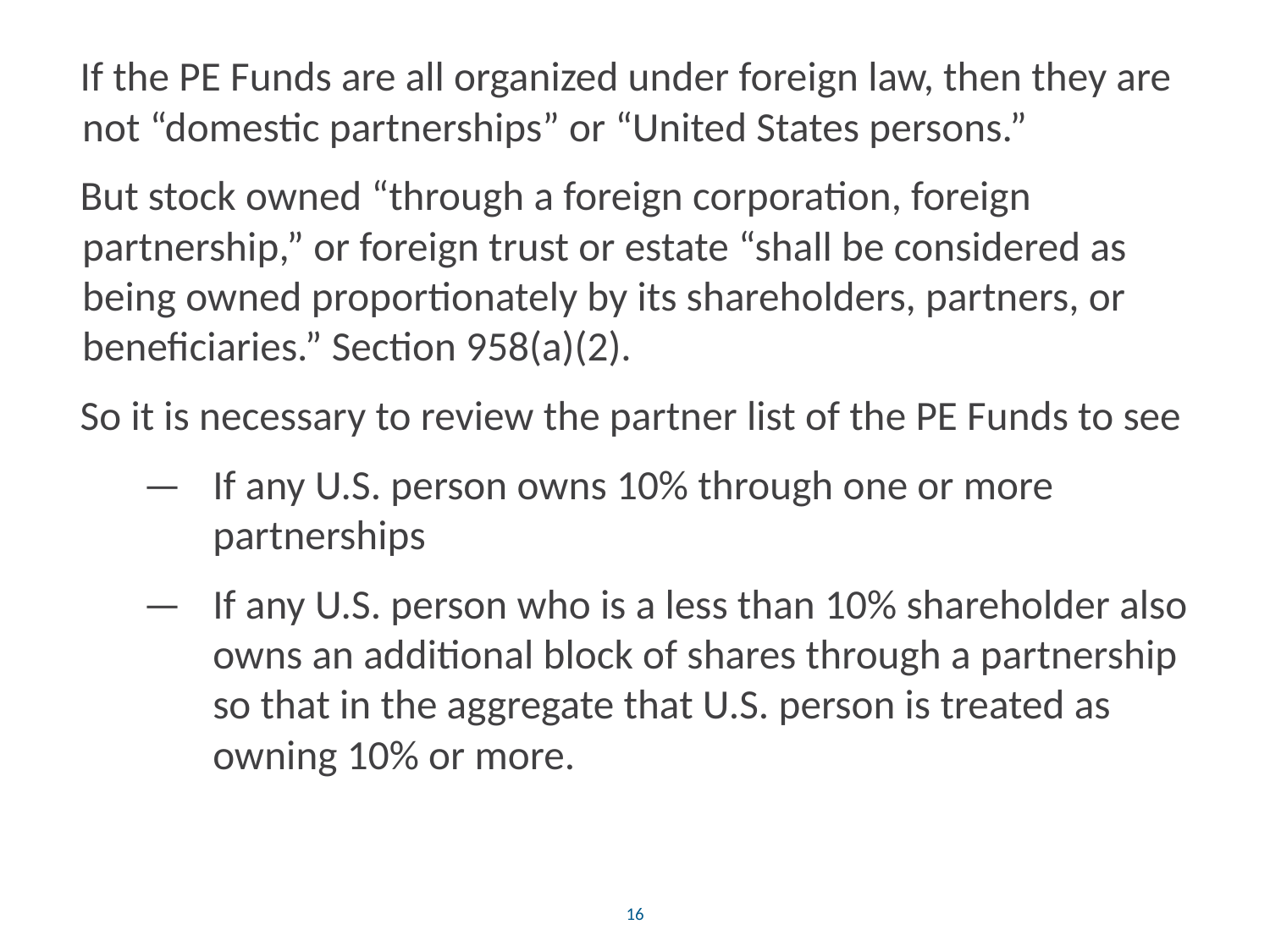

If the PE Funds are all organized under foreign law, then they are not “domestic partnerships” or “United States persons.”
But stock owned “through a foreign corporation, foreign partnership,” or foreign trust or estate “shall be considered as being owned proportionately by its shareholders, partners, or beneficiaries.” Section 958(a)(2).
So it is necessary to review the partner list of the PE Funds to see
—	If any U.S. person owns 10% through one or more partnerships
—	If any U.S. person who is a less than 10% shareholder also owns an additional block of shares through a partnership so that in the aggregate that U.S. person is treated as owning 10% or more.
16